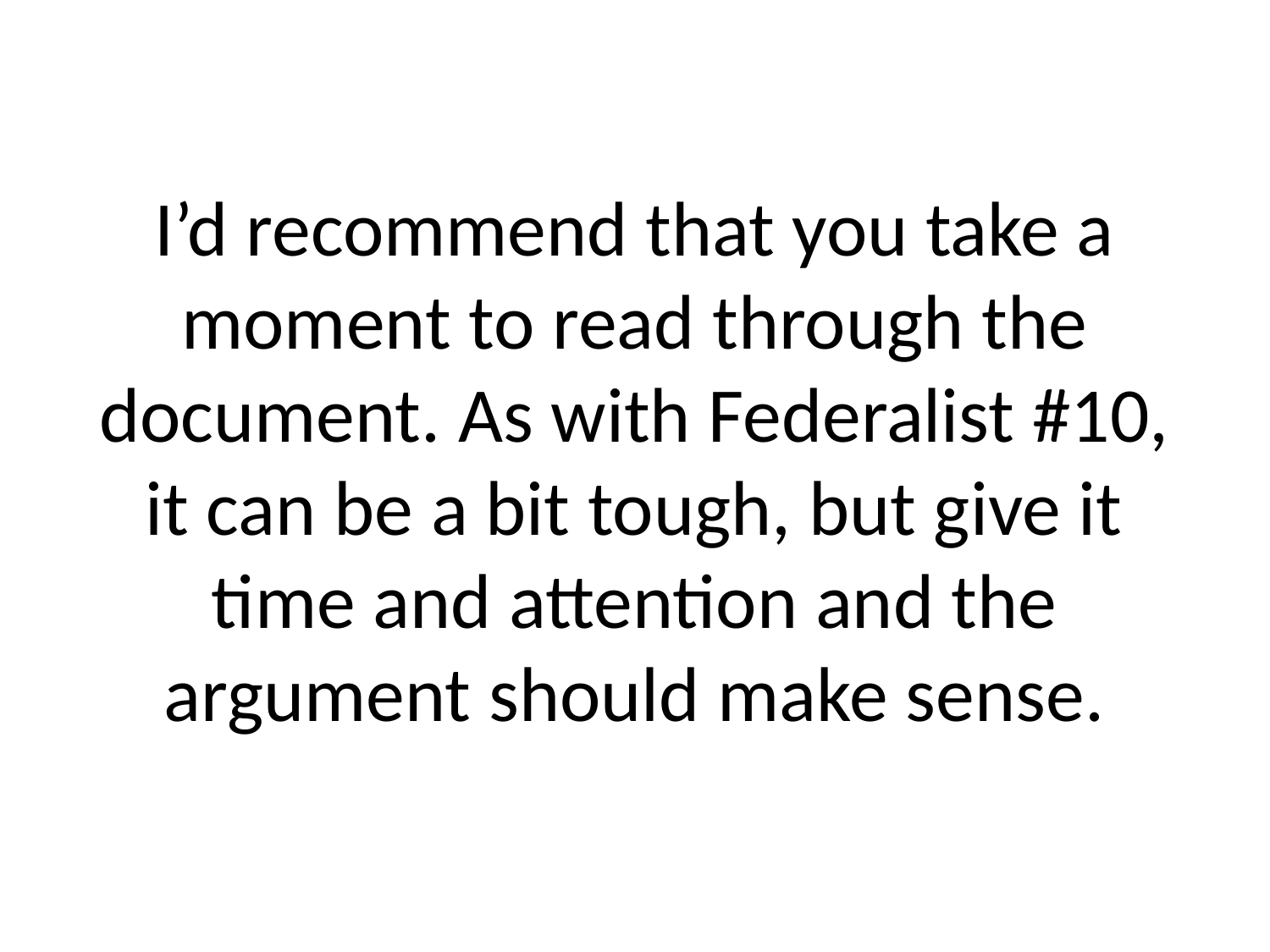

# I’d recommend that you take a moment to read through the document. As with Federalist #10, it can be a bit tough, but give it time and attention and the argument should make sense.